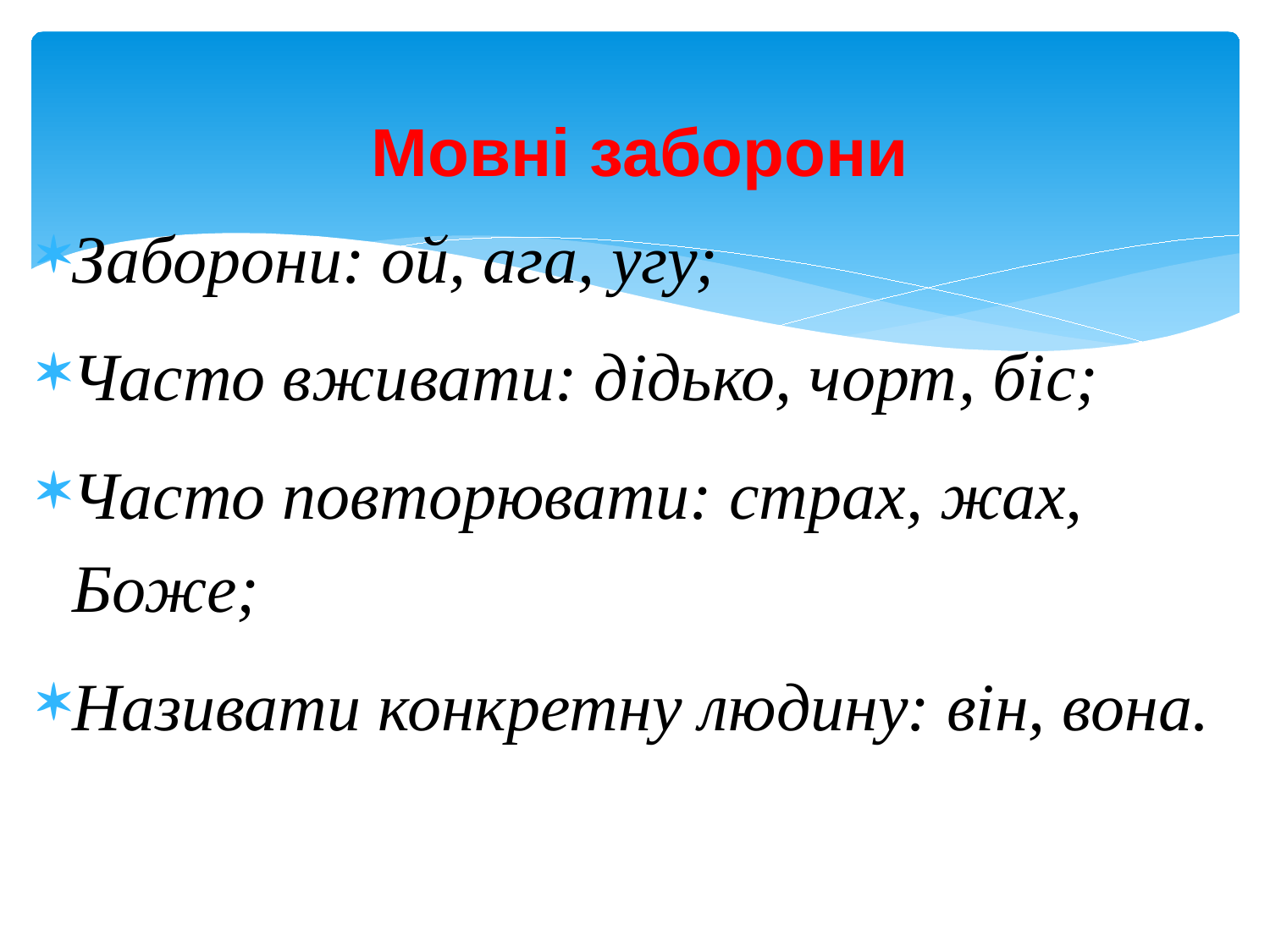

#

Мовні заборони
Заборони: ой, ага, угу;
Часто вживати: дідько, чорт, біс;
Часто повторювати: страх, жах, Боже;
Називати конкретну людину: він, вона.